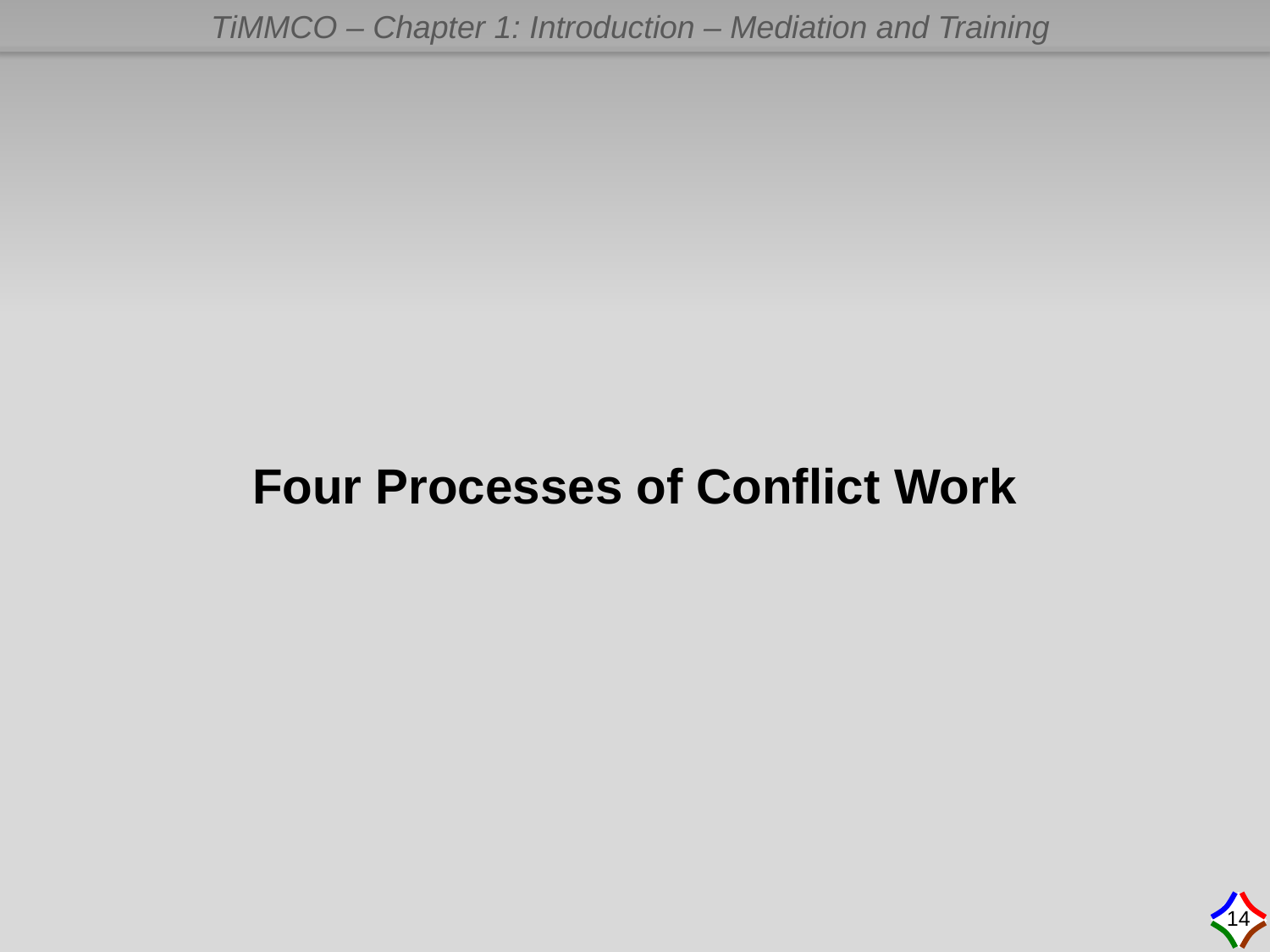

# Four Processes of Conflict Work
14